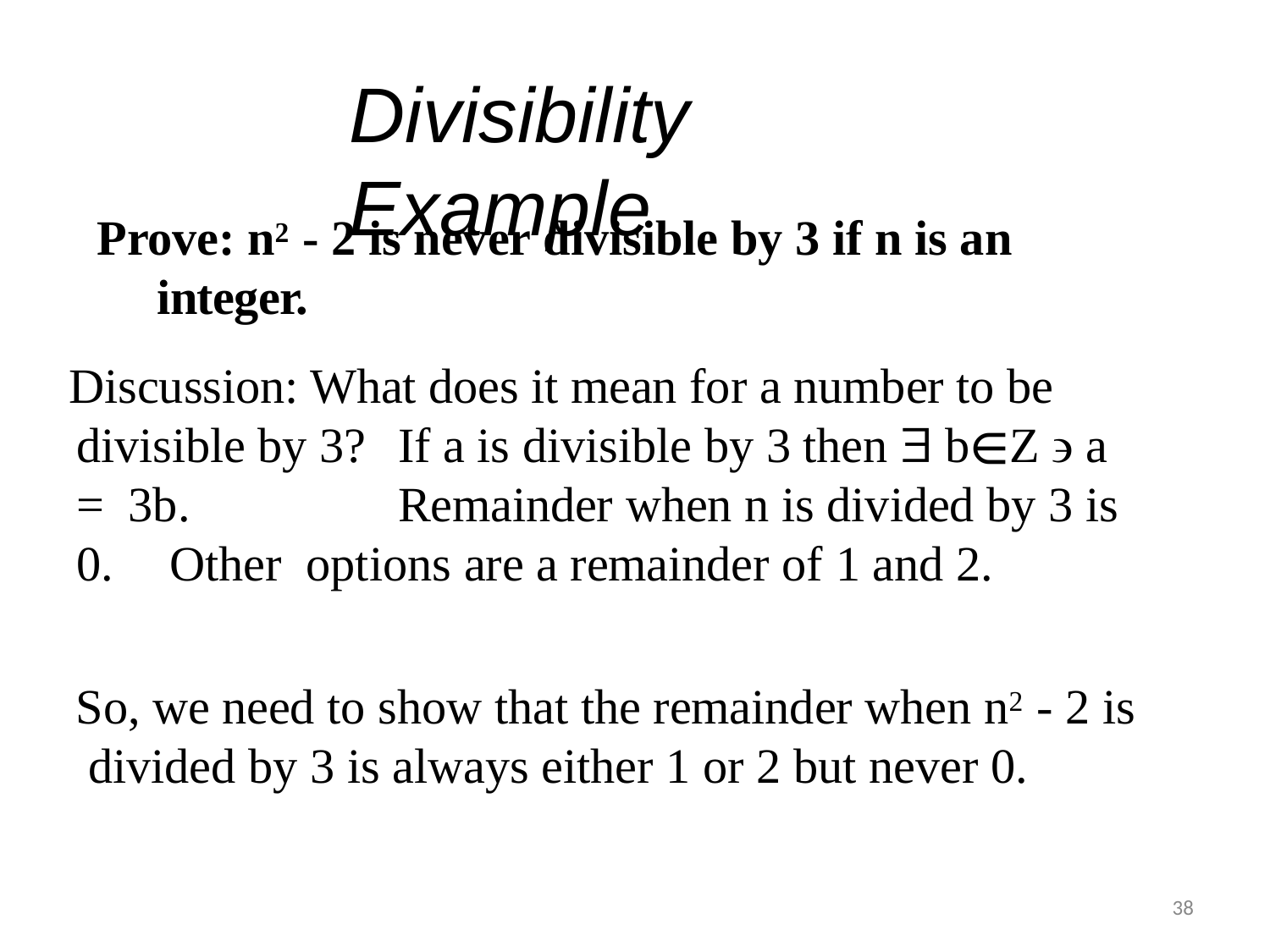

# Divisibility Example
Prove: n2 - 2 is never divisible by 3 if n is an  integer.
Discussion: What does it mean for a number to be  divisible by 3?	If a is divisible by 3 then ∃ b∈Z ∋ a =  3b.	Remainder when n is divided by 3 is 0.	Other  options are a remainder of 1 and 2.

So, we need to show that the remainder when n2 - 2 is  divided by 3 is always either 1 or 2 but never 0.
38